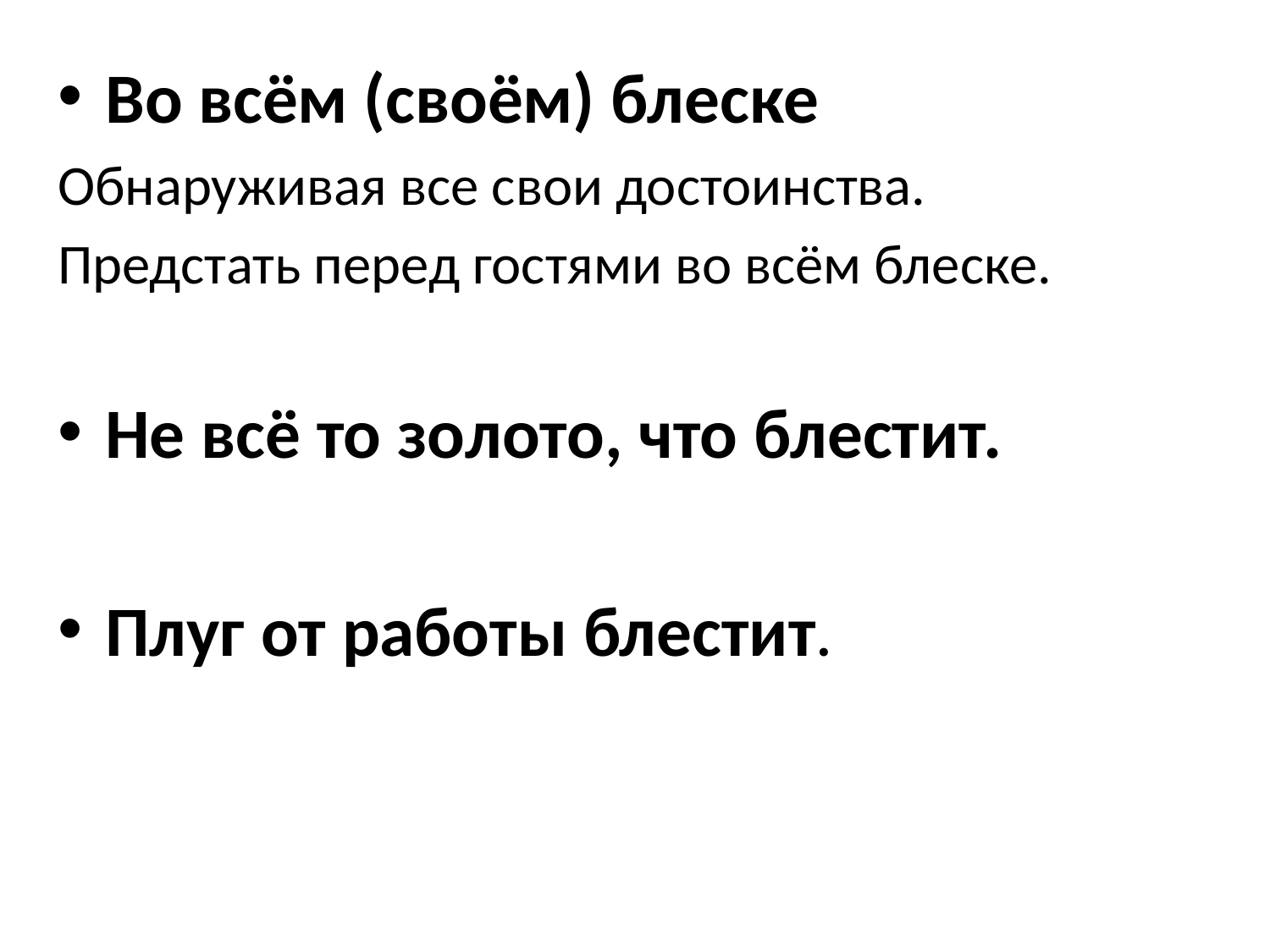

Во всём (своём) блеске
Обнаруживая все свои достоинства.
Предстать перед гостями во всём блеске.

Не всё то золото, что блестит.

Плуг от работы блестит.